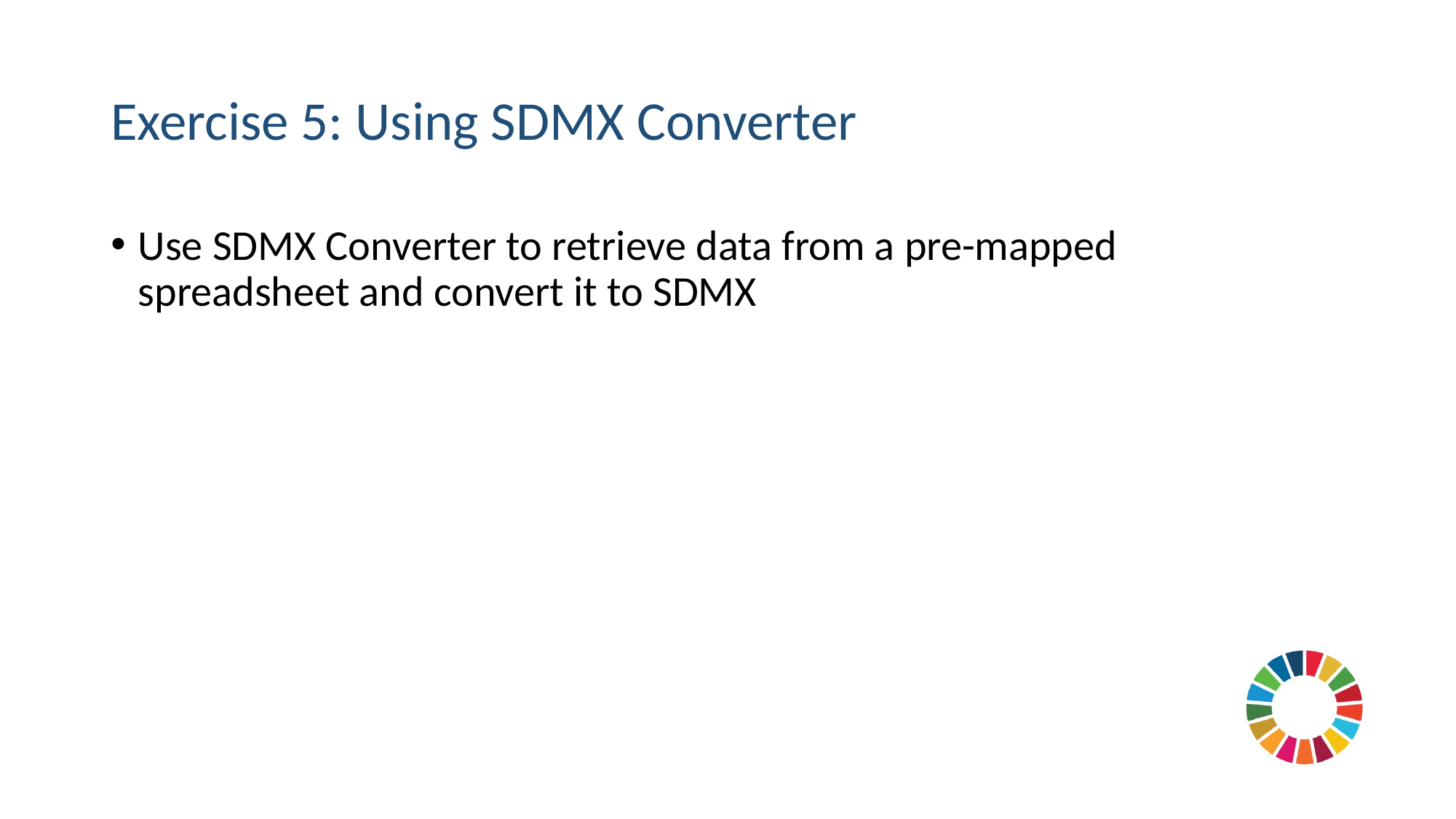

# Exercise 5: Using SDMX Converter
Use SDMX Converter to retrieve data from a pre-mapped spreadsheet and convert it to SDMX